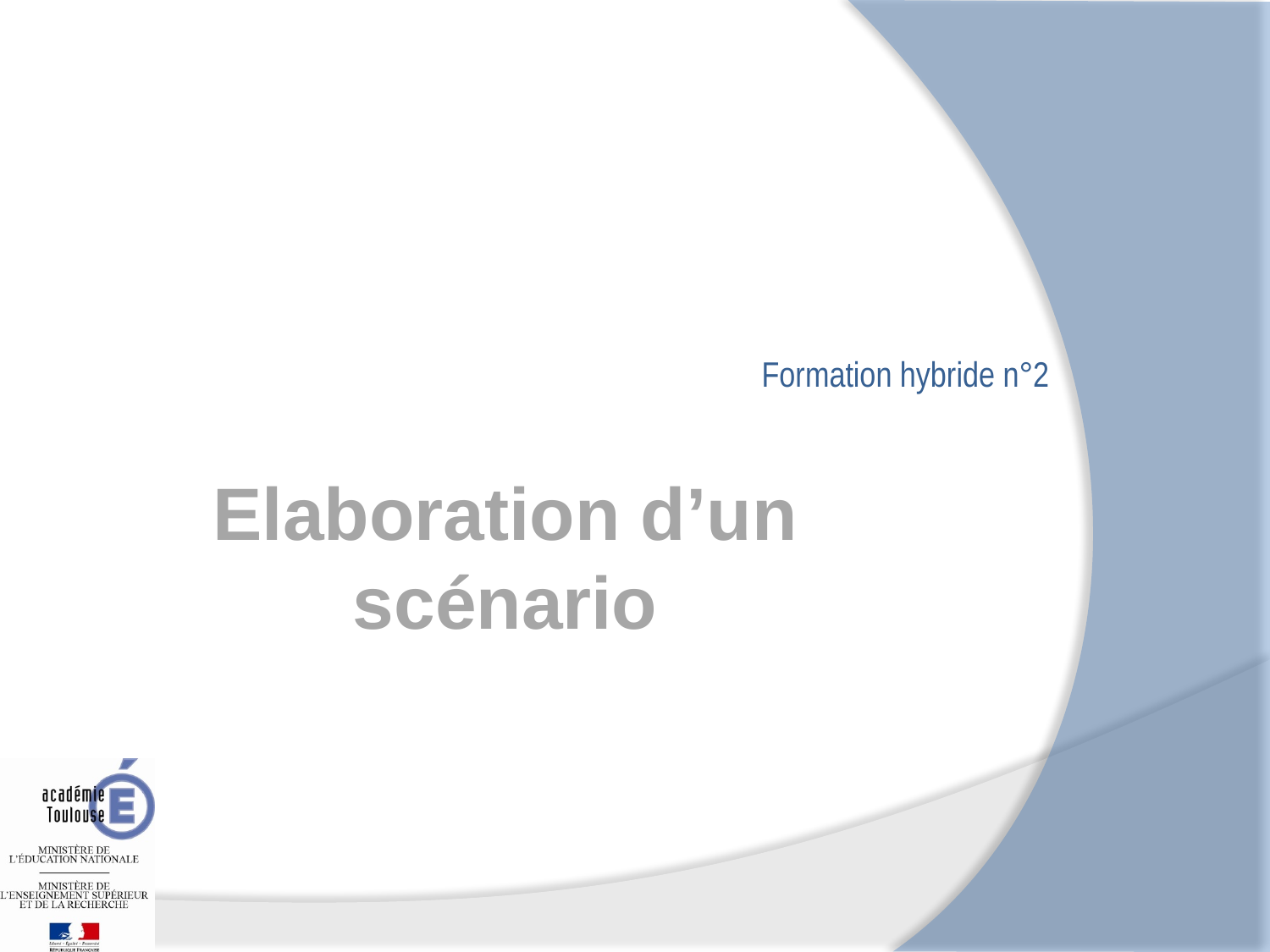

Formation hybride n°2
# Elaboration d’un scénario